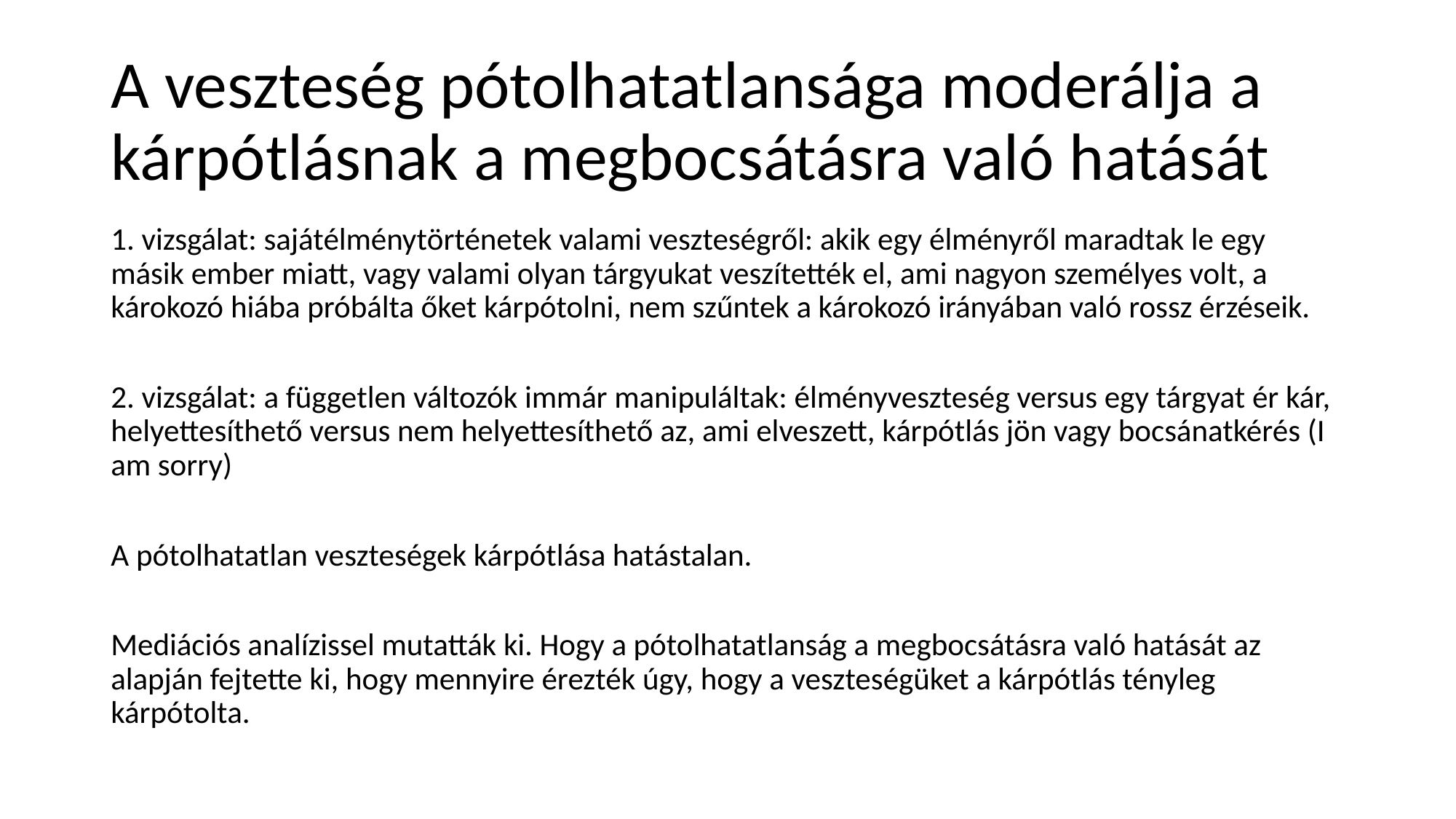

# A veszteség pótolhatatlansága moderálja a kárpótlásnak a megbocsátásra való hatását
1. vizsgálat: sajátélménytörténetek valami veszteségről: akik egy élményről maradtak le egy másik ember miatt, vagy valami olyan tárgyukat veszítették el, ami nagyon személyes volt, a károkozó hiába próbálta őket kárpótolni, nem szűntek a károkozó irányában való rossz érzéseik.

2. vizsgálat: a független változók immár manipuláltak: élményveszteség versus egy tárgyat ér kár, helyettesíthető versus nem helyettesíthető az, ami elveszett, kárpótlás jön vagy bocsánatkérés (I am sorry)

A pótolhatatlan veszteségek kárpótlása hatástalan.

Mediációs analízissel mutatták ki. Hogy a pótolhatatlanság a megbocsátásra való hatását az alapján fejtette ki, hogy mennyire érezték úgy, hogy a veszteségüket a kárpótlás tényleg kárpótolta.